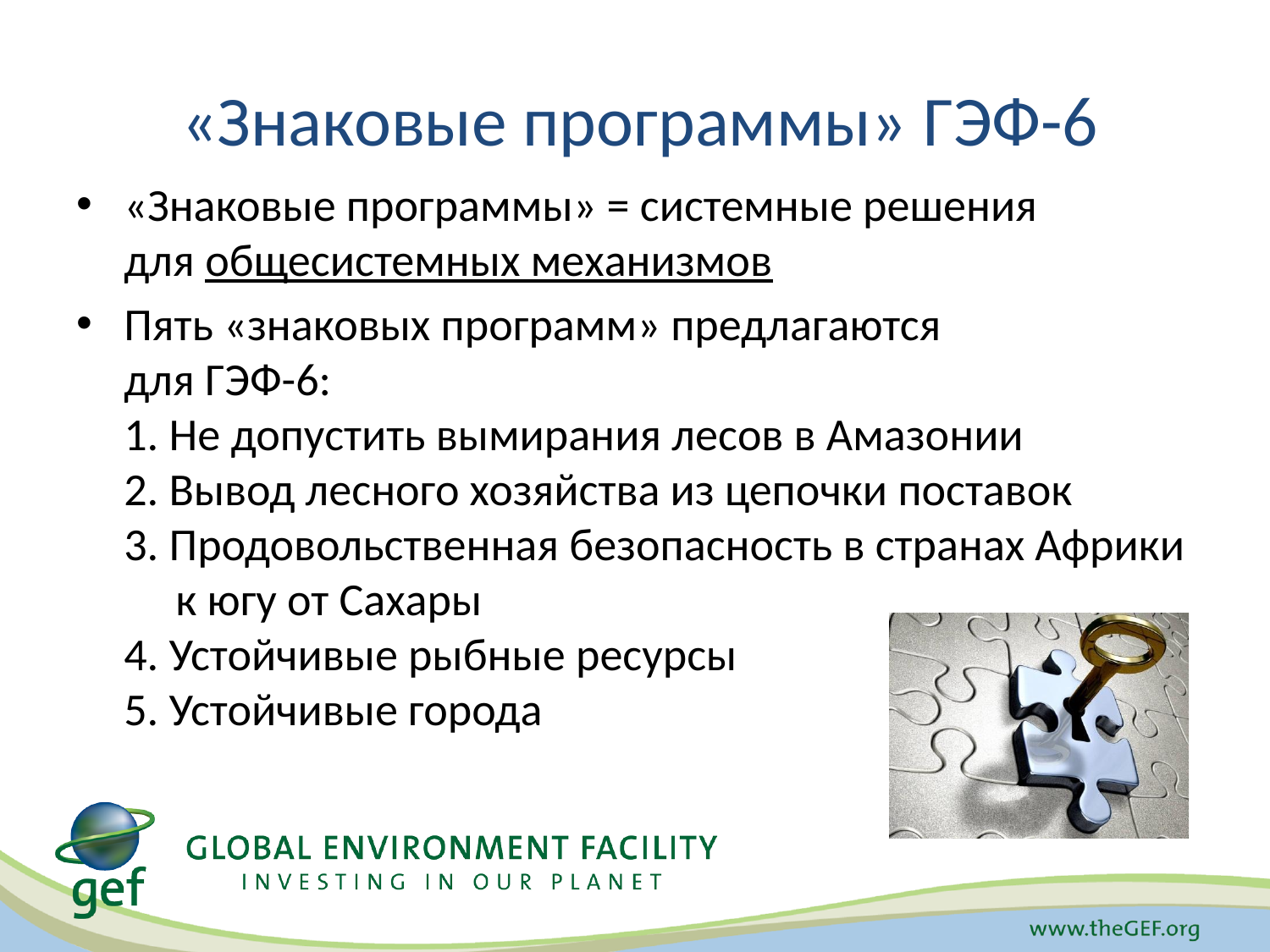

# «Знаковые программы» ГЭФ-6
«Знаковые программы» = системные решения
для общесистемных механизмов
Пять «знаковых программ» предлагаются
для ГЭФ-6:
1. Не допустить вымирания лесов в Амазонии
2. Вывод лесного хозяйства из цепочки поставок
3. Продовольственная безопасность в странах Африки
     к югу от Сахары
4. Устойчивые рыбные ресурсы
5. Устойчивые города